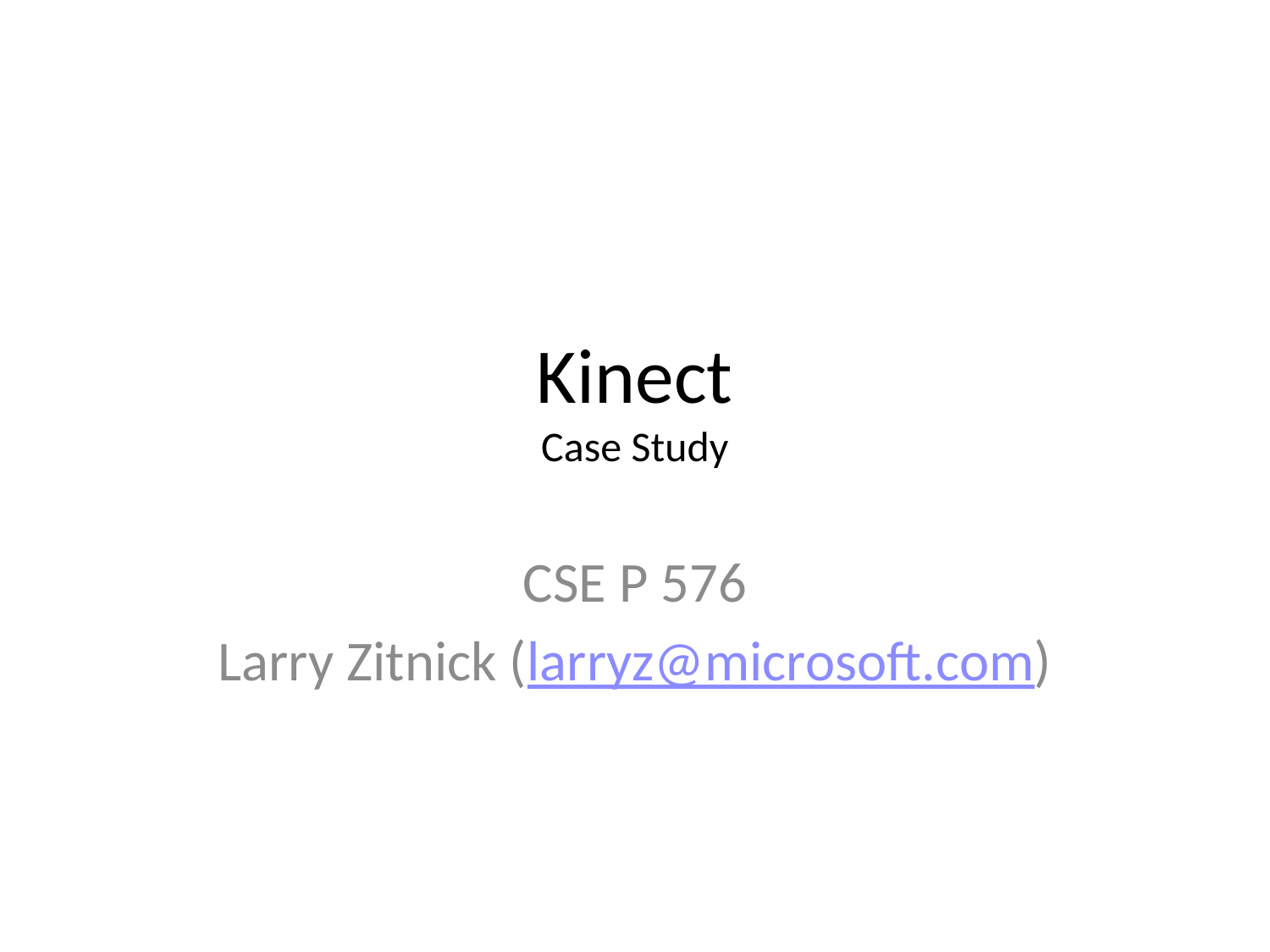

# Kinect Case Study
CSE P 576
Larry Zitnick (larryz@microsoft.com)